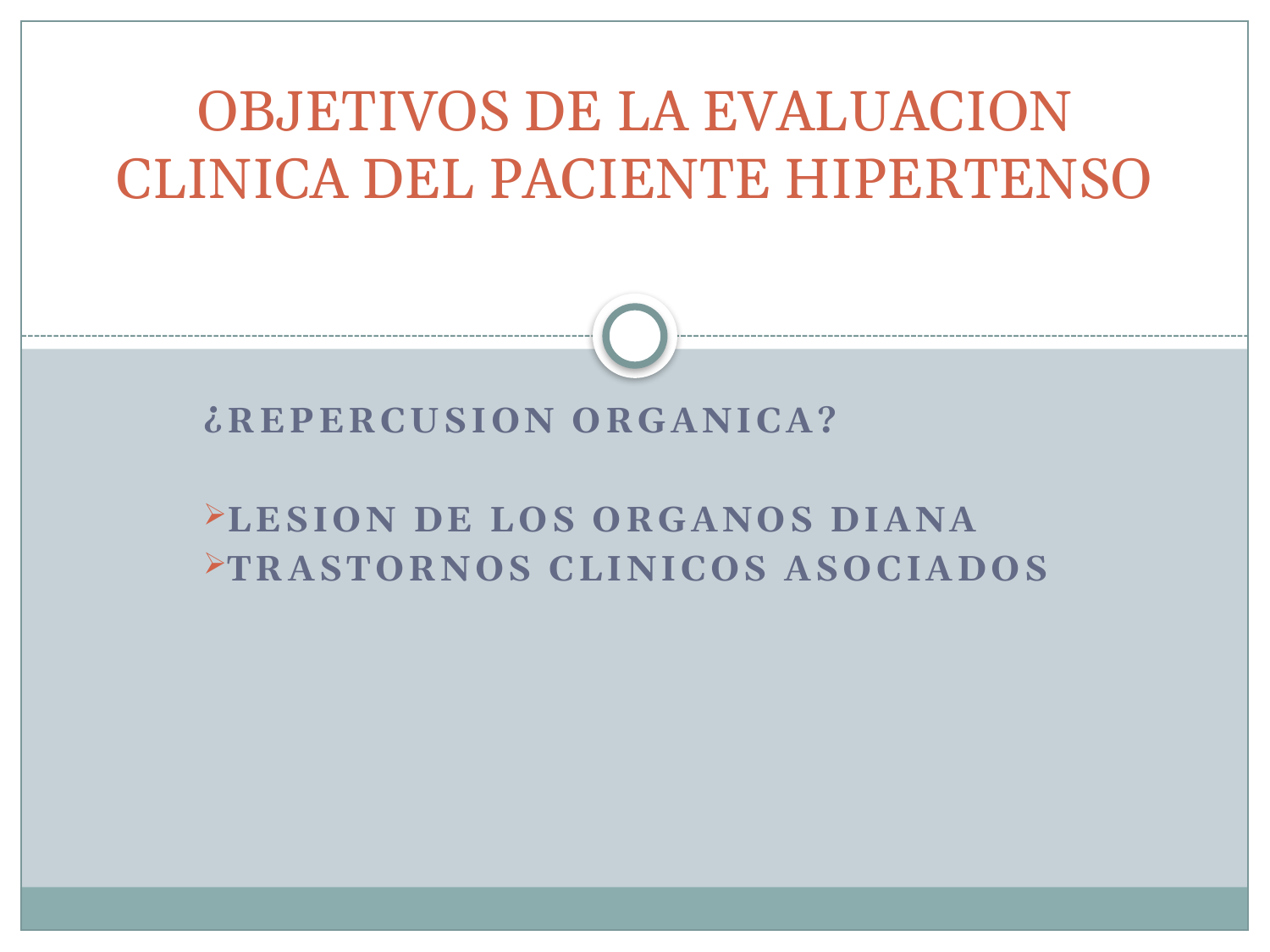

# OBJETIVOS DE LA EVALUACION CLINICA DEL PACIENTE HIPERTENSO
¿Repercusion organica?

Lesion de los organos diana
Trastornos clinicos asociados